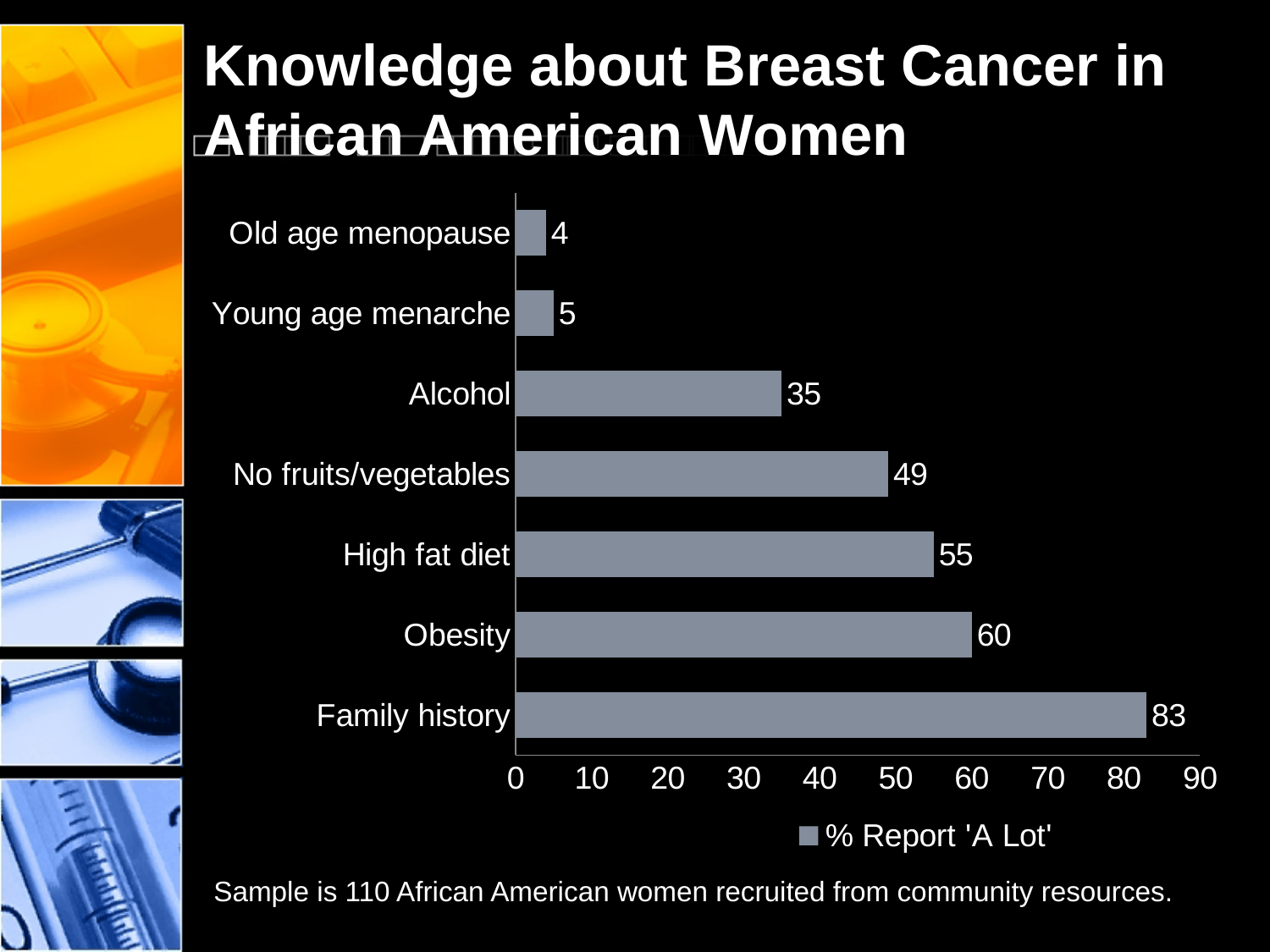

# Knowledge about Breast Cancer in African American Women

### Chart

| Category | % Report 'A Lot' |
|---|---|
| Family history | 83.0 |
| Obesity | 60.0 |
| High fat diet | 55.0 |
| No fruits/vegetables | 49.0 |
| Alcohol | 35.0 |
| Young age menarche | 5.0 |
| Old age menopause | 4.0 |
Sample is 110 African American women recruited from community resources.